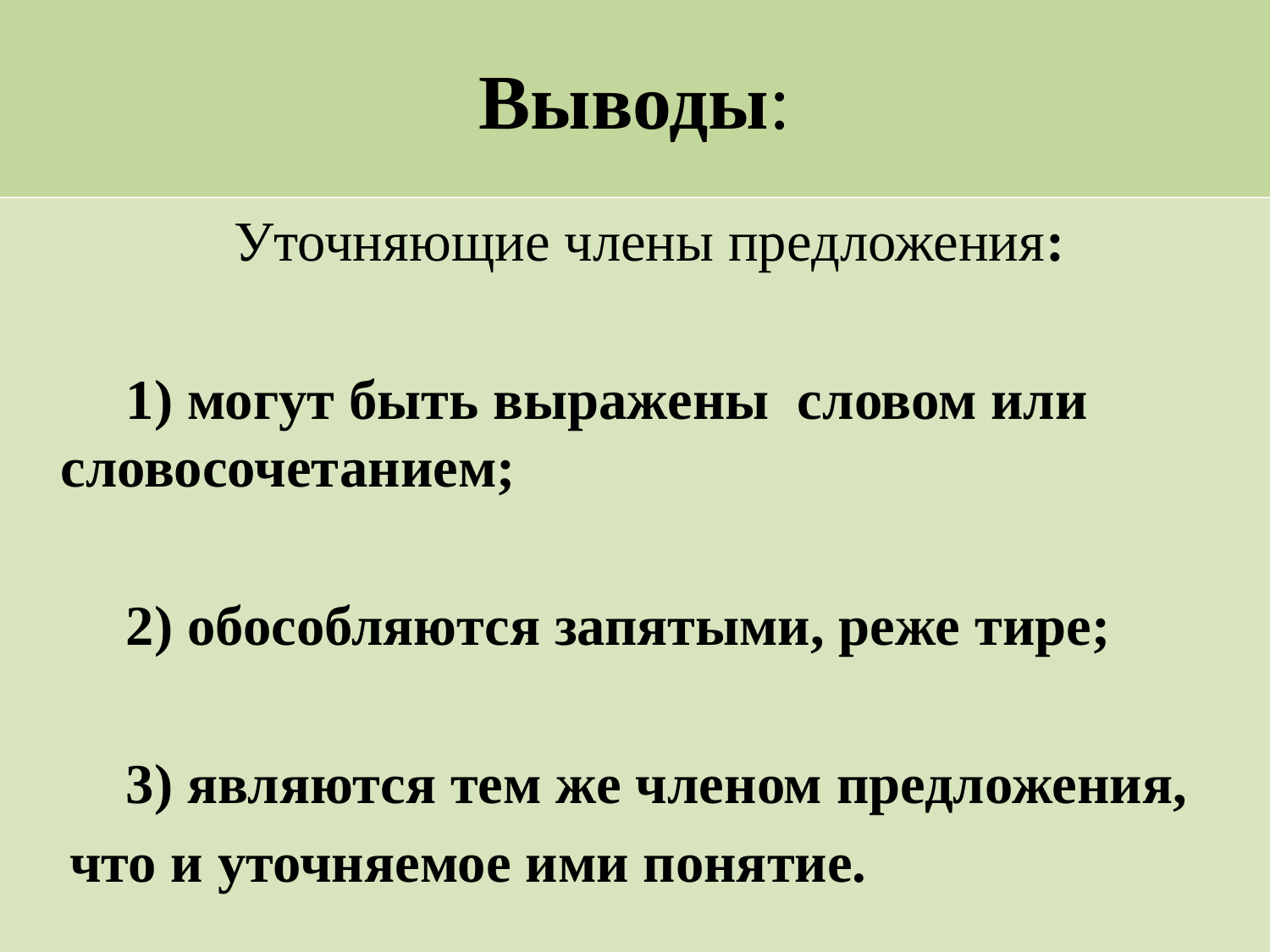

# Выводы:
  Уточняющие члены предложения:

        1) могут быть выражены  словом или словосочетанием;

        2) обособляются запятыми, реже тире;

        3) являются тем же членом предложения,
    что и уточняемое ими понятие.